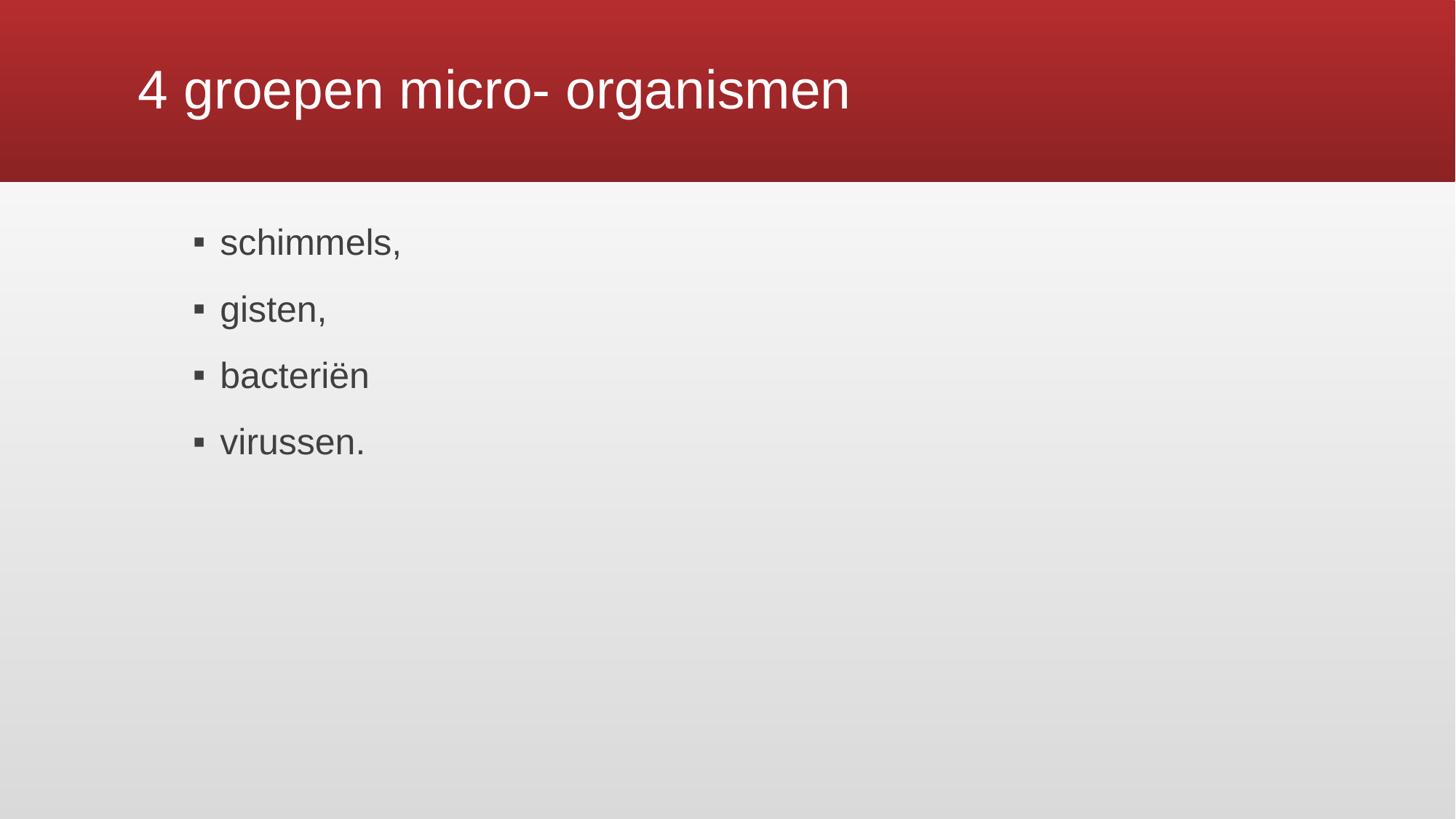

# 4 groepen micro- organismen
schimmels,
gisten,
bacteriën
virussen.